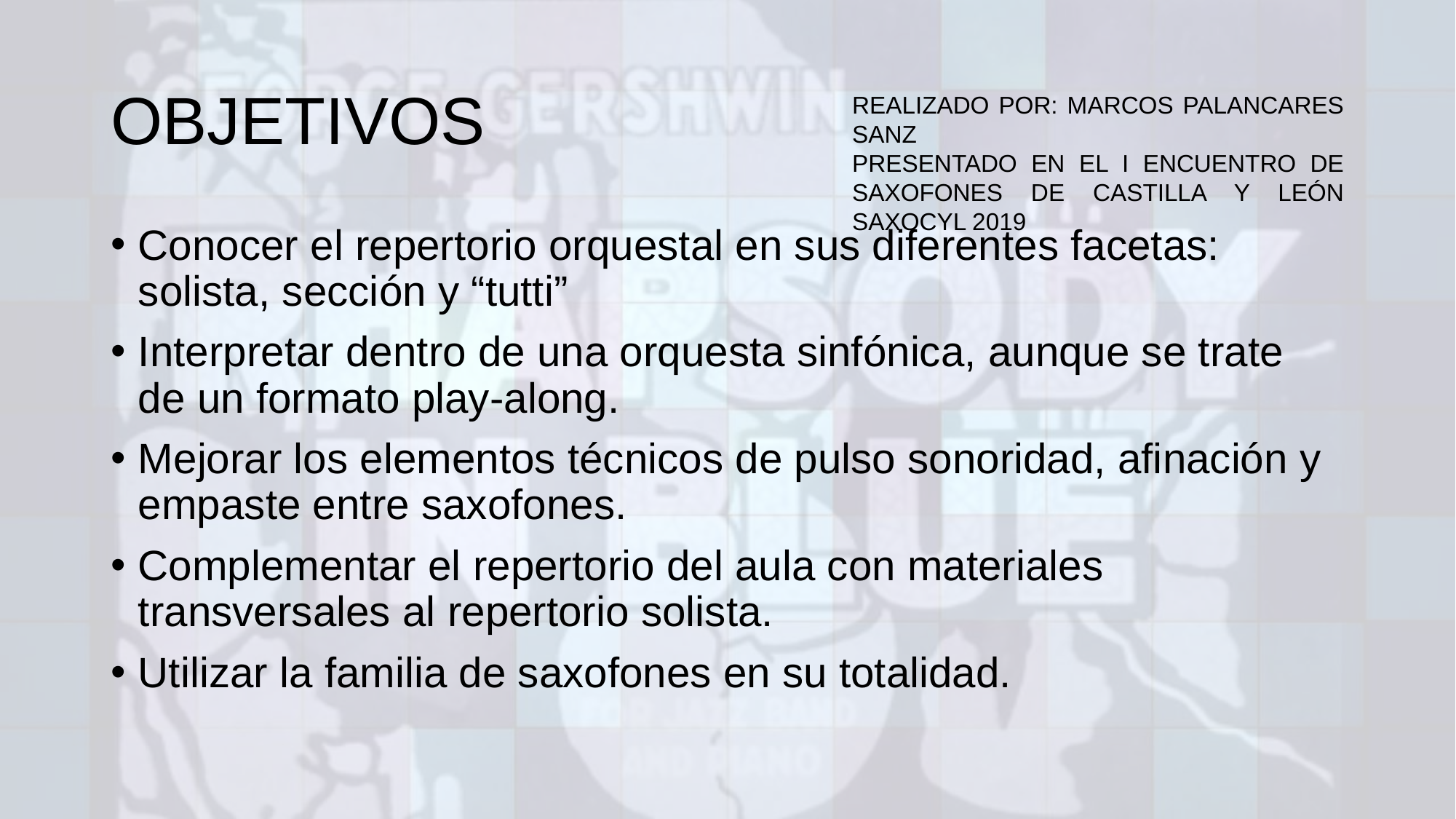

# OBJETIVOS
REALIZADO POR: MARCOS PALANCARES SANZ
PRESENTADO EN EL I ENCUENTRO DE SAXOFONES DE CASTILLA Y LEÓN SAXOCYL 2019
Conocer el repertorio orquestal en sus diferentes facetas: solista, sección y “tutti”
Interpretar dentro de una orquesta sinfónica, aunque se trate de un formato play-along.
Mejorar los elementos técnicos de pulso sonoridad, afinación y empaste entre saxofones.
Complementar el repertorio del aula con materiales transversales al repertorio solista.
Utilizar la familia de saxofones en su totalidad.